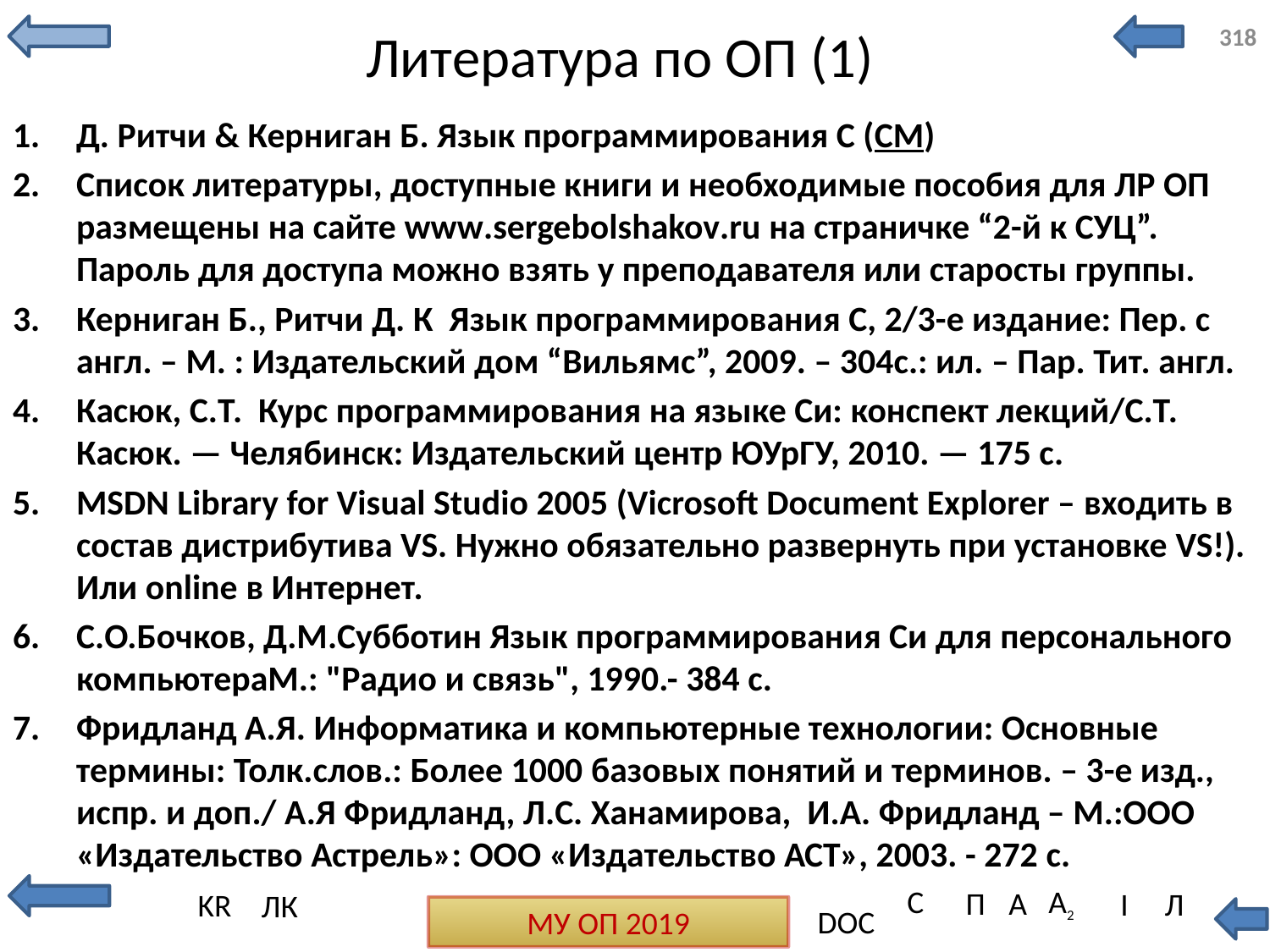

# Литература по ОП (1)
318
Д. Ритчи & Керниган Б. Язык программирования С (СМ)
Список литературы, доступные книги и необходимые пособия для ЛР ОП размещены на сайте www.sergebolshakov.ru на страничке “2-й к СУЦ”. Пароль для доступа можно взять у преподавателя или старосты группы.
Керниган Б., Ритчи Д. К  Язык программирования С, 2/3-е издание: Пер. с англ. – М. : Издательский дом “Вильямс”, 2009. – 304с.: ил. – Пар. Тит. англ.
Касюк, С.Т.  Курс программирования на языке Си: конспект лекций/С.Т. Касюк. — Челябинск: Издательский центр ЮУрГУ, 2010. — 175 с.
MSDN Library for Visual Studio 2005 (Vicrosoft Document Explorer – входить в состав дистрибутива VS. Нужно обязательно развернуть при установке VS!). Или online в Интернет.
C.О.Бочков, Д.М.Субботин Язык программирования Си для персонального компьютераМ.: "Радио и связь", 1990.- 384 с.
Фридланд А.Я. Информатика и компьютерные технологии: Основные термины: Толк.слов.: Более 1000 базовых понятий и терминов. – 3-е изд., испр. и доп./ А.Я Фридланд, Л.С. Ханамирова,  И.А. Фридланд – М.:ООО «Издательство Астрель»: ООО «Издательство АСТ», 2003. - 272 с.